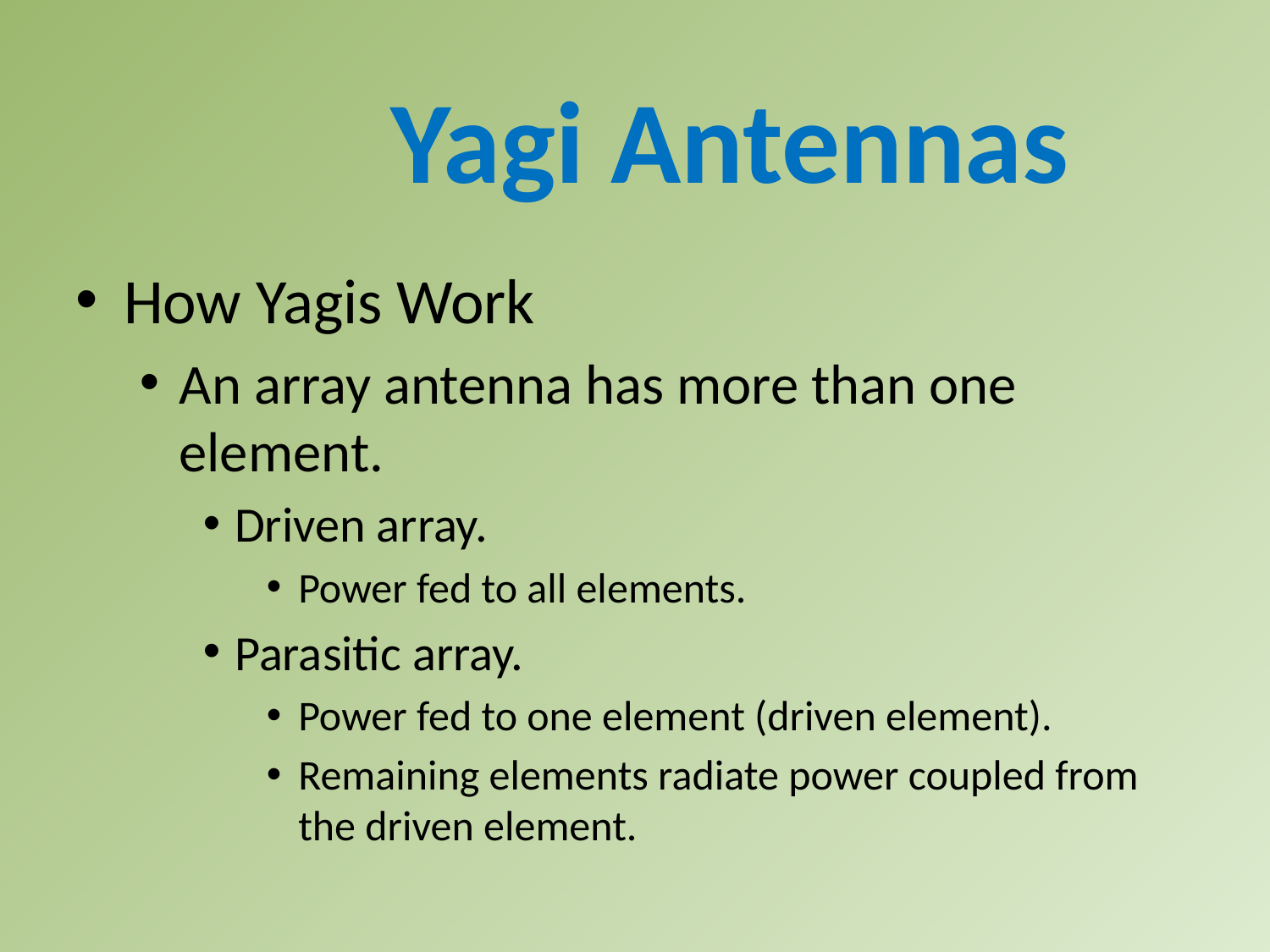

Yagi Antennas
How Yagis Work
An array antenna has more than one element.
Driven array.
Power fed to all elements.
Parasitic array.
Power fed to one element (driven element).
Remaining elements radiate power coupled from the driven element.